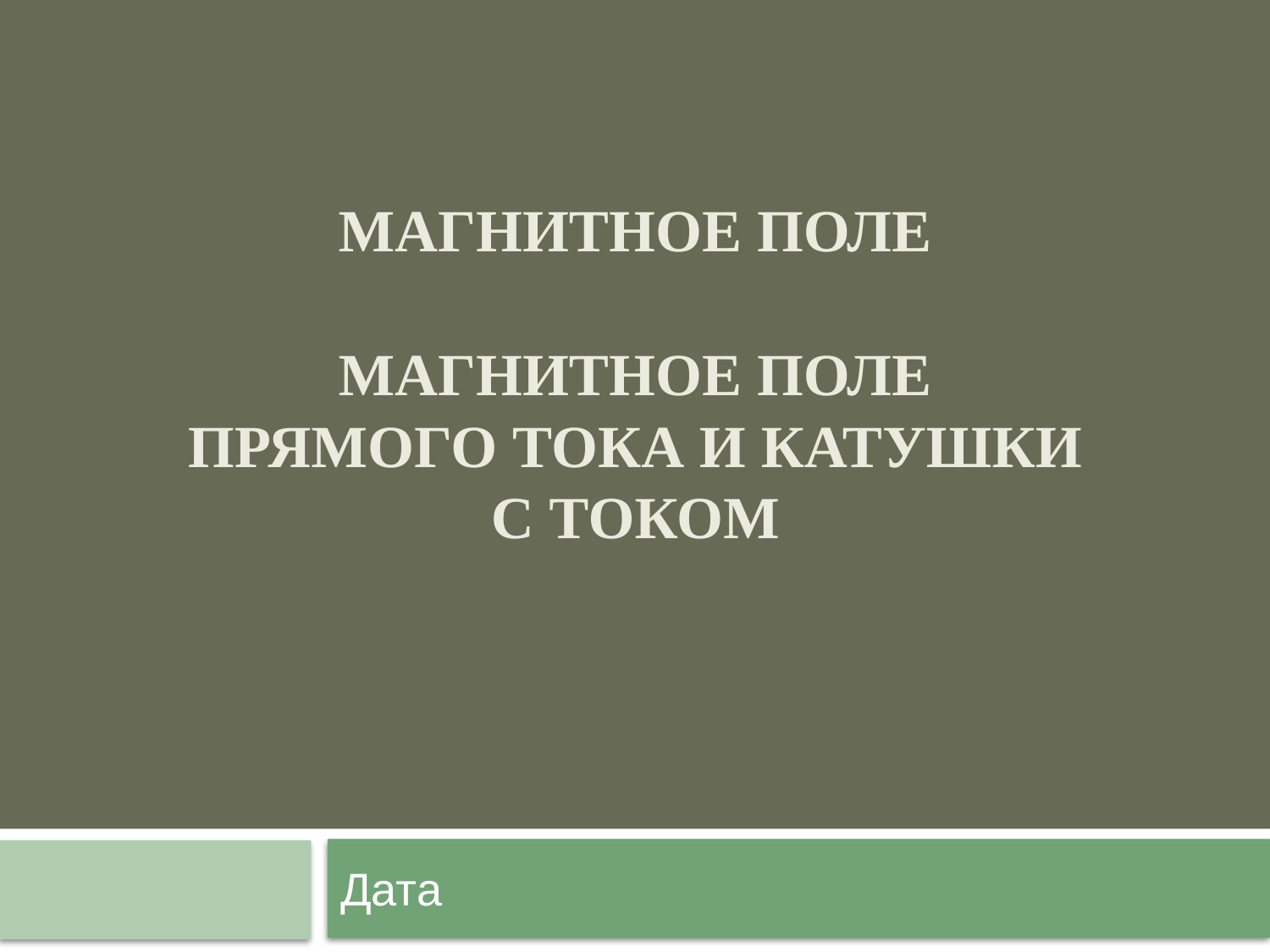

# Магнитное поле Магнитное поле прямого тока и катушки с током
Дата